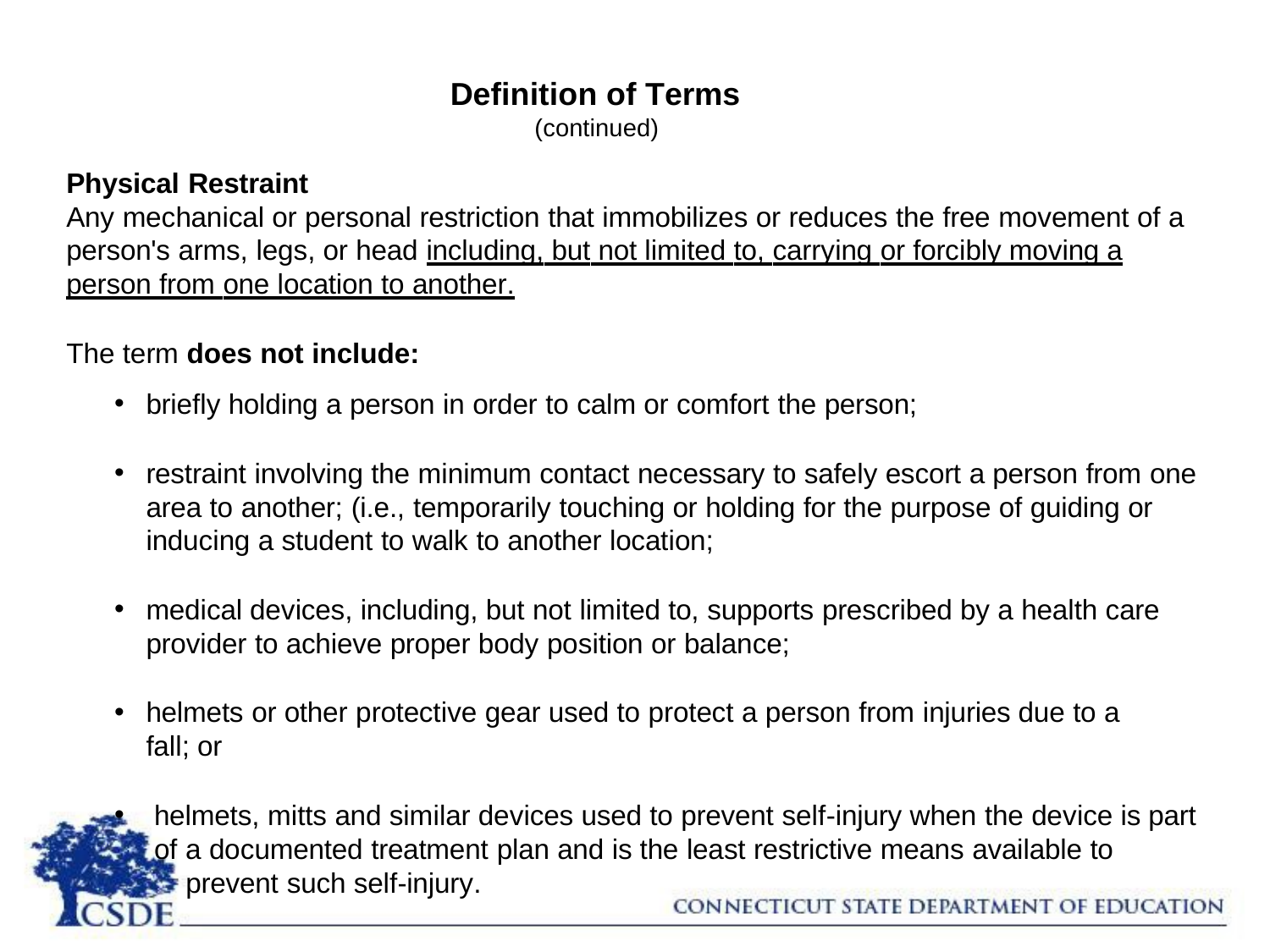

Definition of Terms
(continued)
Physical Restraint
Any mechanical or personal restriction that immobilizes or reduces the free movement of a person's arms, legs, or head including, but not limited to, carrying or forcibly moving a person from one location to another.

The term does not include:
briefly holding a person in order to calm or comfort the person;

restraint involving the minimum contact necessary to safely escort a person from one area to another; (i.e., temporarily touching or holding for the purpose of guiding or inducing a student to walk to another location;

medical devices, including, but not limited to, supports prescribed by a health care provider to achieve proper body position or balance;

helmets or other protective gear used to protect a person from injuries due to a fall; or

helmets, mitts and similar devices used to prevent self-injury when the device is part of a documented treatment plan and is the least restrictive means available to
prevent such self-injury.